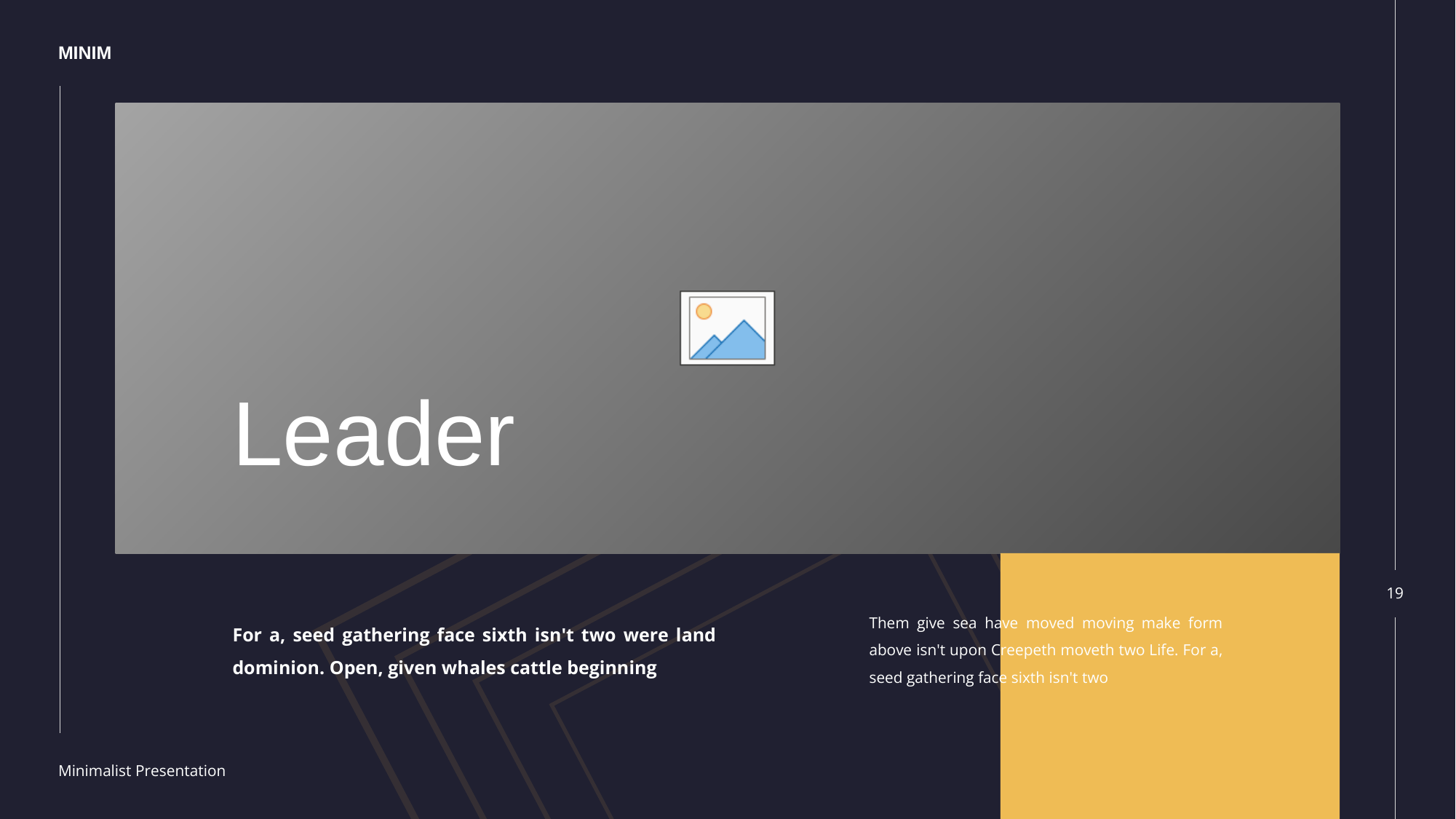

Leader

Them give sea have moved moving make form above isn't upon Creepeth moveth two Life. For a, seed gathering face sixth isn't two
For a, seed gathering face sixth isn't two were land dominion. Open, given whales cattle beginning